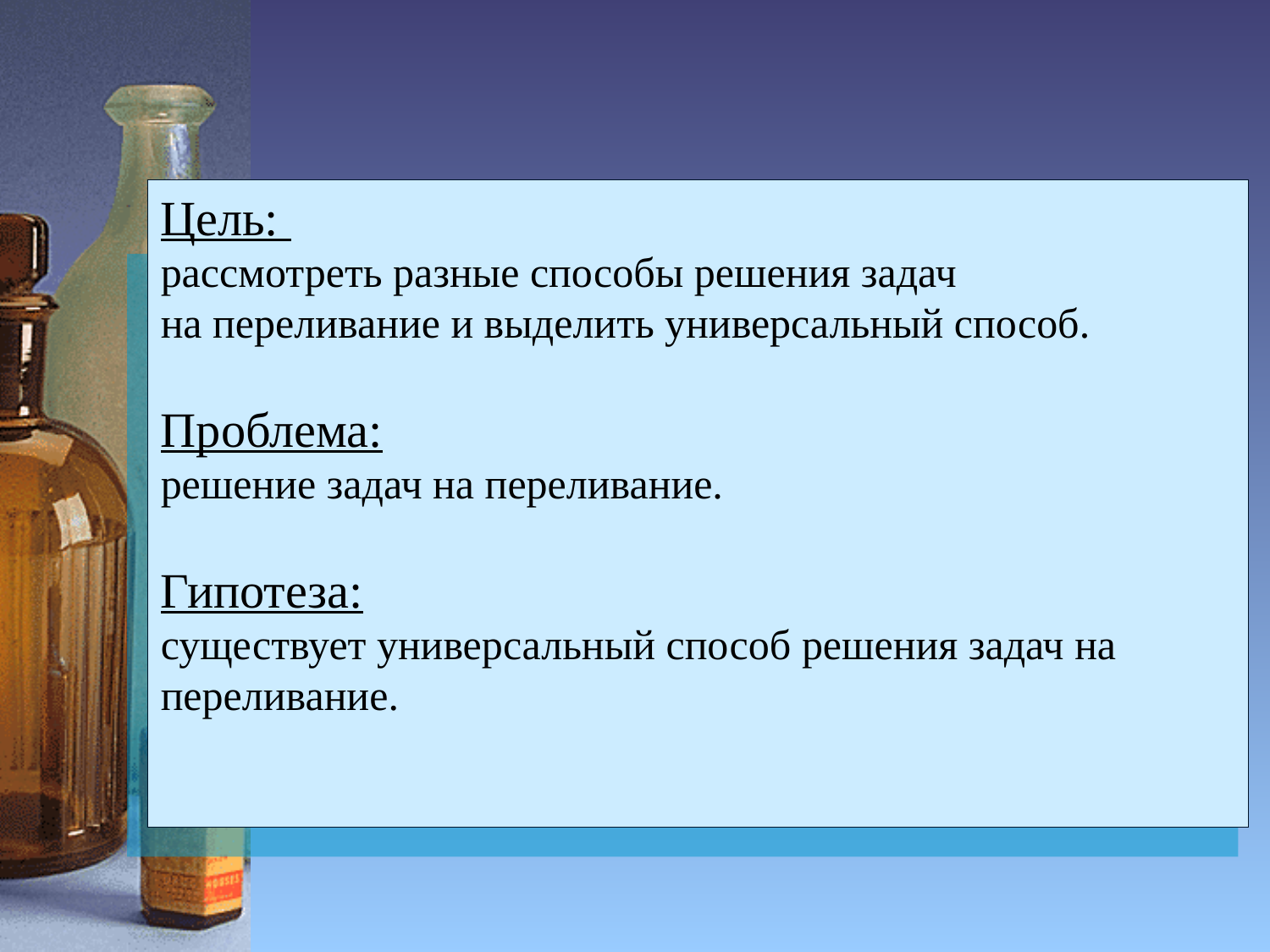

Цель:
рассмотреть разные способы решения задач
на переливание и выделить универсальный способ.

Проблема:
решение задач на переливание.

Гипотеза:
существует универсальный способ решения задач на переливание.